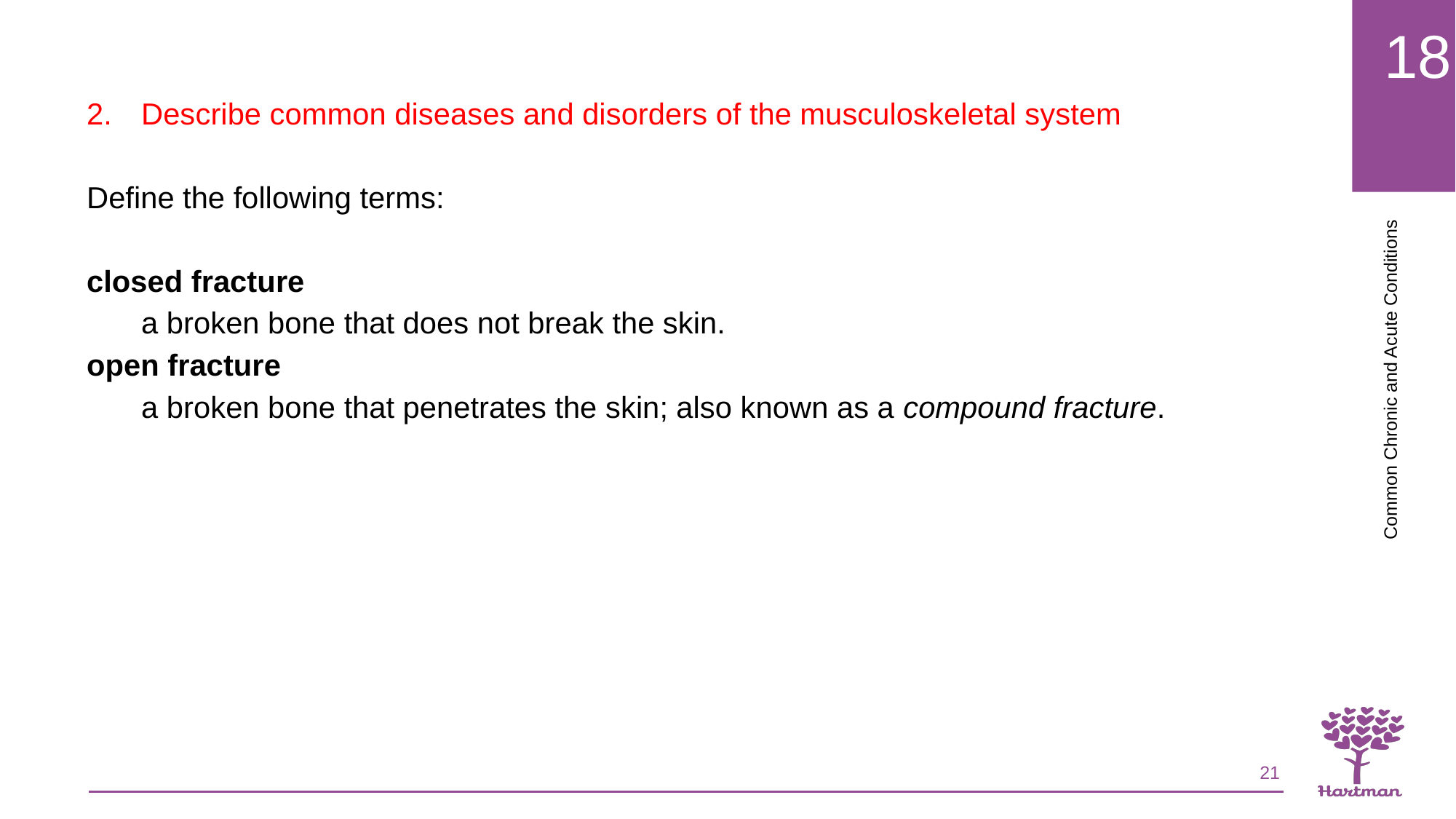

Describe common diseases and disorders of the musculoskeletal system

Define the following terms:

closed fracture
a broken bone that does not break the skin.
open fracture
a broken bone that penetrates the skin; also known as a compound fracture.

21